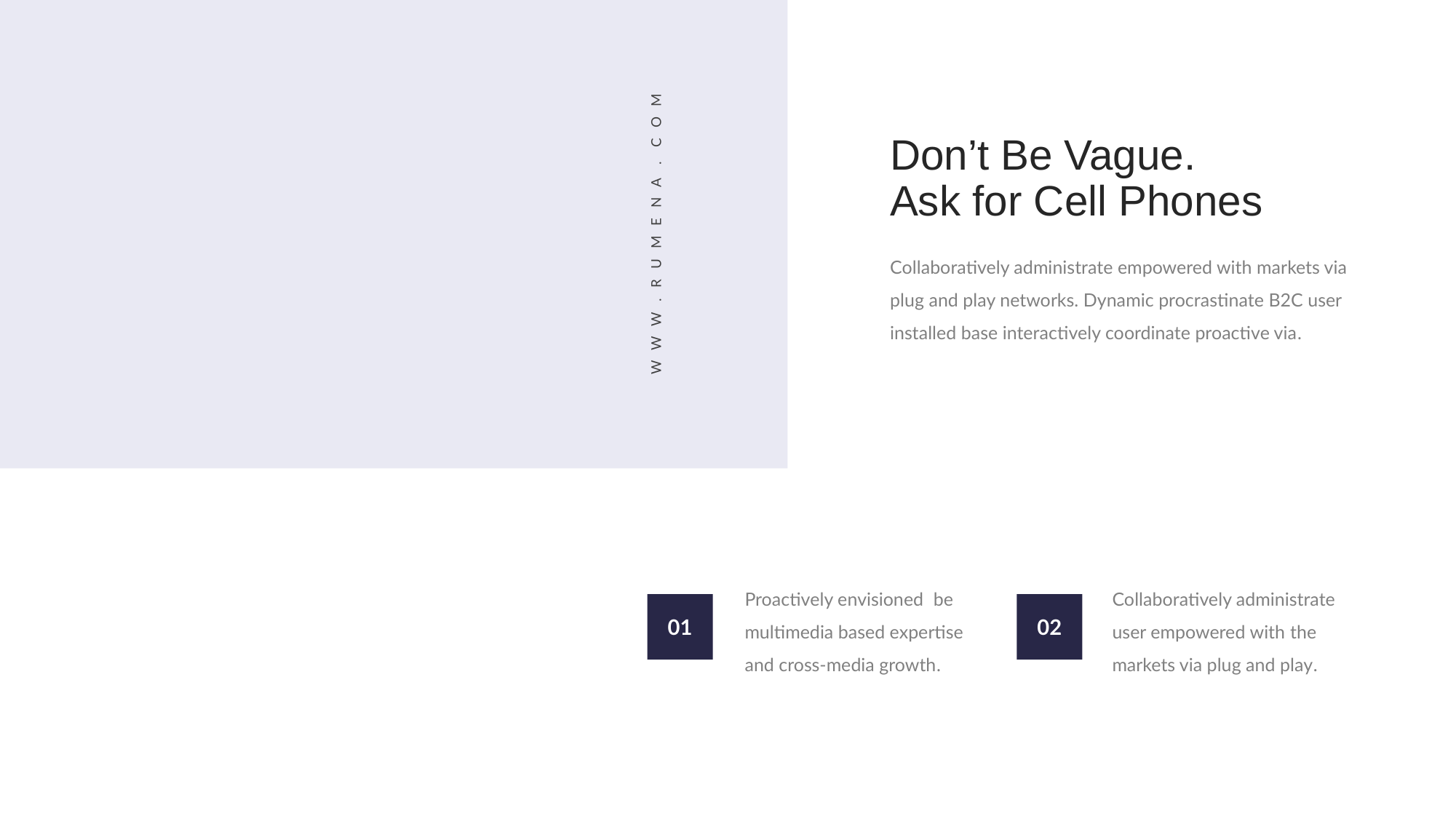

Don’t Be Vague.
Ask for Cell Phones
W   W   W   .   R   U   M   E   N   A    .    C   O   M
Collaboratively administrate empowered with markets via plug and play networks. Dynamic procrastinate B2C user installed base interactively coordinate proactive via.
Proactively envisioned  be multimedia based expertise and cross-media growth.

01
Collaboratively administrate user empowered with the markets via plug and play.

02